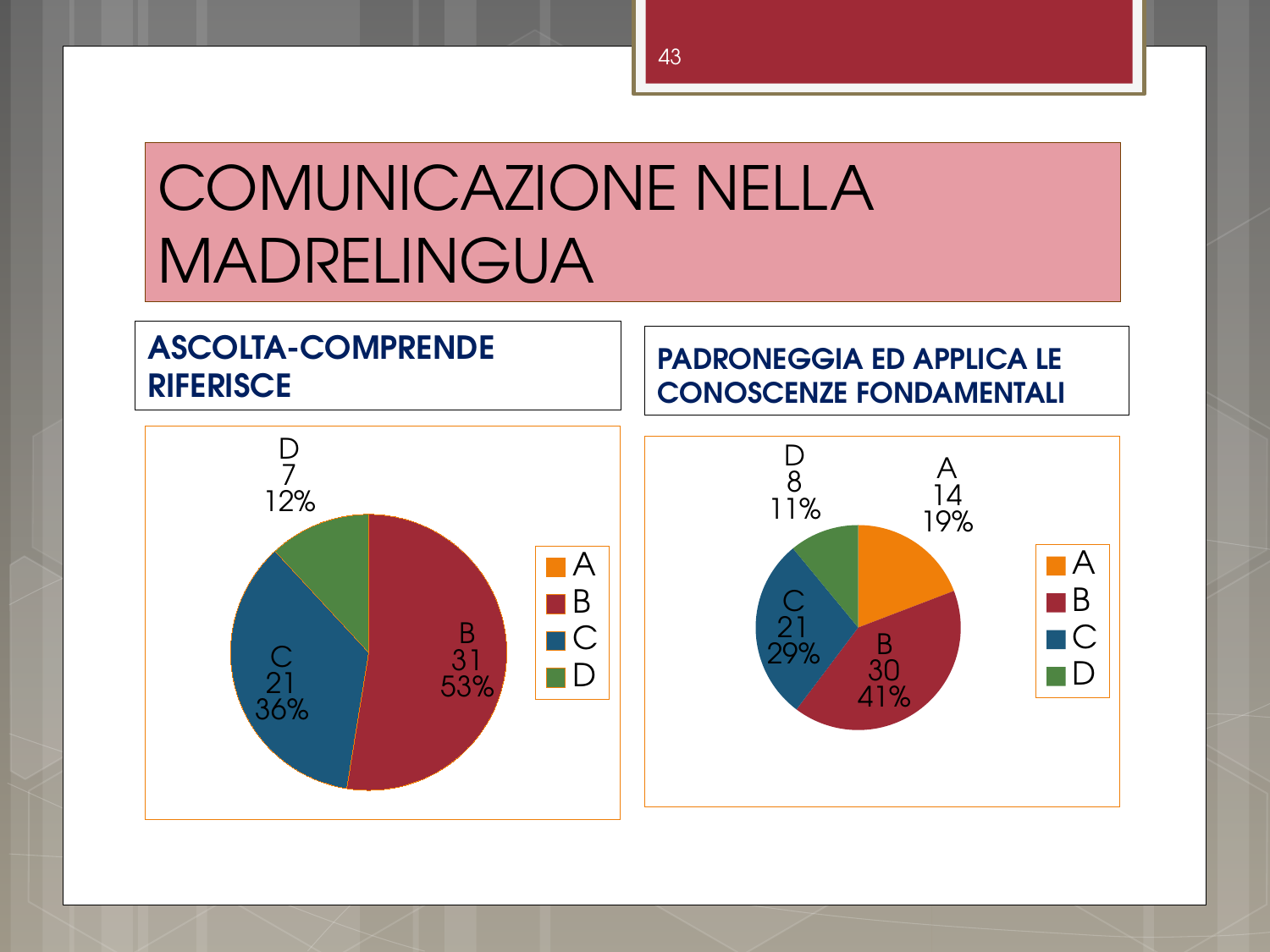

43
# COMUNICAZIONE NELLA MADRELINGUA
ASCOLTA-COMPRENDE RIFERISCE
PADRONEGGIA ED APPLICA LE CONOSCENZE FONDAMENTALI

### Chart

| Category | Vendite |
|---|---|
| A | 0.0 |
| B | 31.0 |
| C | 21.0 |
| D | 7.0 |

### Chart

| Category | Colonna1 | Colonna2 | Colonna3 | Colonna4 |
|---|---|---|---|---|
| A | 14.0 | None | None | None |
| B | 30.0 | None | None | None |
| C | 21.0 | None | None | None |
| D | 8.0 | None | None | None |